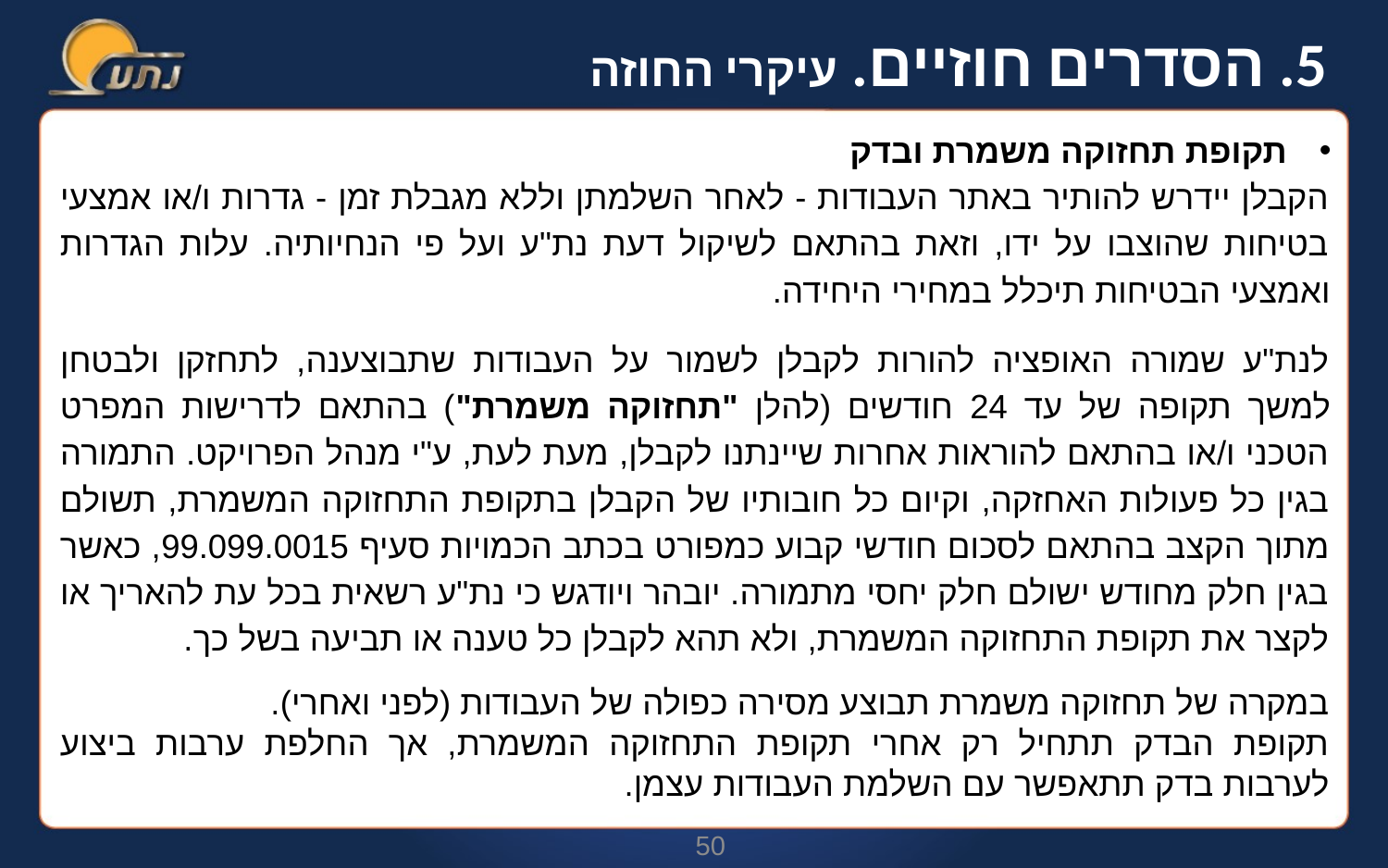

5. הסדרים חוזיים. עיקרי החוזה

תקופת תחזוקה משמרת ובדק
הקבלן יידרש להותיר באתר העבודות - לאחר השלמתן וללא מגבלת זמן - גדרות ו/או אמצעי בטיחות שהוצבו על ידו, וזאת בהתאם לשיקול דעת נת"ע ועל פי הנחיותיה. עלות הגדרות ואמצעי הבטיחות תיכלל במחירי היחידה.
לנת"ע שמורה האופציה להורות לקבלן לשמור על העבודות שתבוצענה, לתחזקן ולבטחן למשך תקופה של עד 24 חודשים (להלן "תחזוקה משמרת") בהתאם לדרישות המפרט הטכני ו/או בהתאם להוראות אחרות שיינתנו לקבלן, מעת לעת, ע"י מנהל הפרויקט. התמורה בגין כל פעולות האחזקה, וקיום כל חובותיו של הקבלן בתקופת התחזוקה המשמרת, תשולם מתוך הקצב בהתאם לסכום חודשי קבוע כמפורט בכתב הכמויות סעיף 99.099.0015, כאשר בגין חלק מחודש ישולם חלק יחסי מתמורה. יובהר ויודגש כי נת"ע רשאית בכל עת להאריך או לקצר את תקופת התחזוקה המשמרת, ולא תהא לקבלן כל טענה או תביעה בשל כך.
במקרה של תחזוקה משמרת תבוצע מסירה כפולה של העבודות (לפני ואחרי).
תקופת הבדק תתחיל רק אחרי תקופת התחזוקה המשמרת, אך החלפת ערבות ביצוע לערבות בדק תתאפשר עם השלמת העבודות עצמן.

50